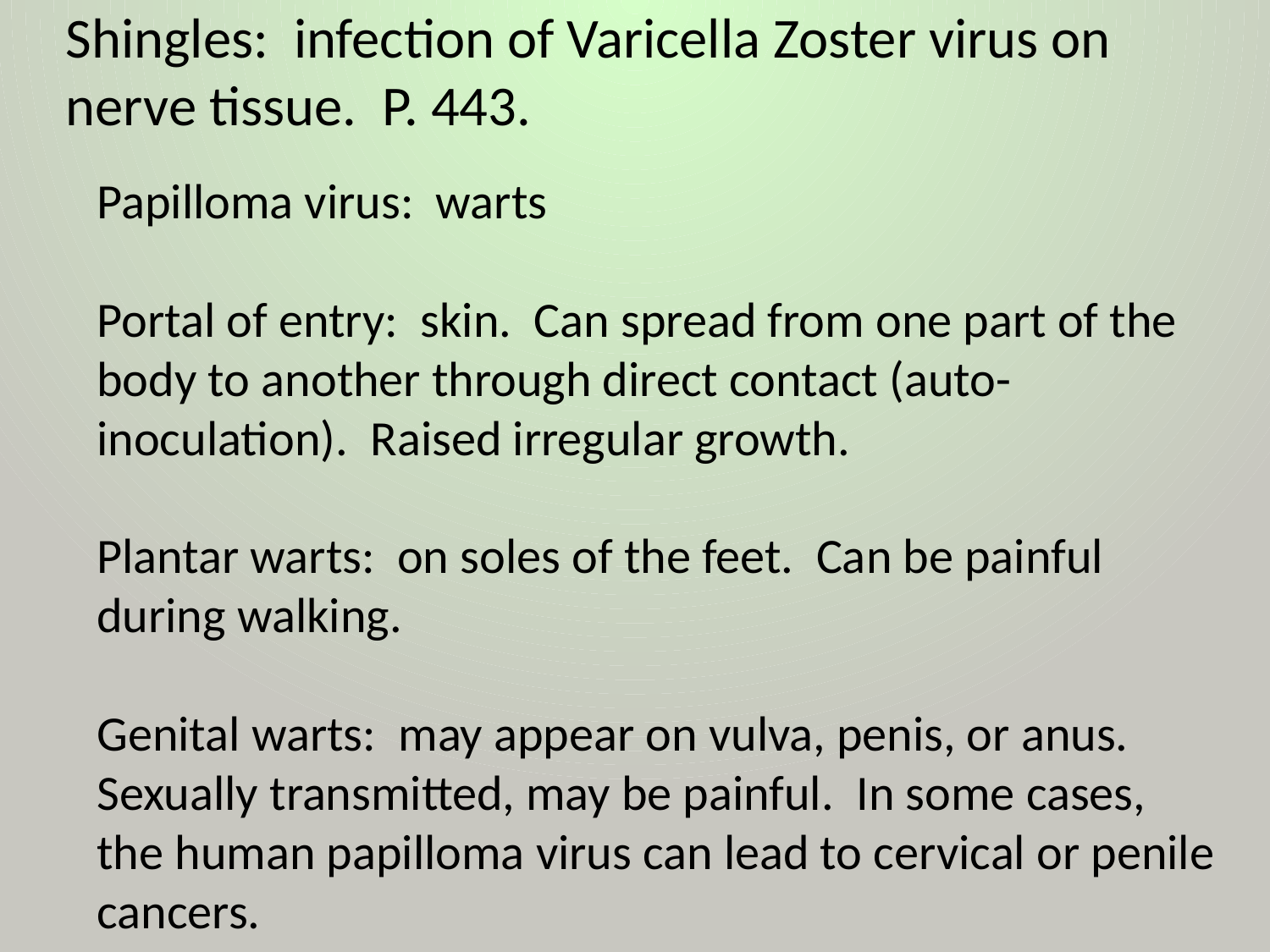

Shingles:  infection of Varicella Zoster virus on nerve tissue.  P. 443.
Papilloma virus:  warts

Portal of entry:  skin.  Can spread from one part of the body to another through direct contact (auto-inoculation).  Raised irregular growth.
Plantar warts:  on soles of the feet.  Can be painful during walking.
Genital warts:  may appear on vulva, penis, or anus.  Sexually transmitted, may be painful.  In some cases, the human papilloma virus can lead to cervical or penile cancers.